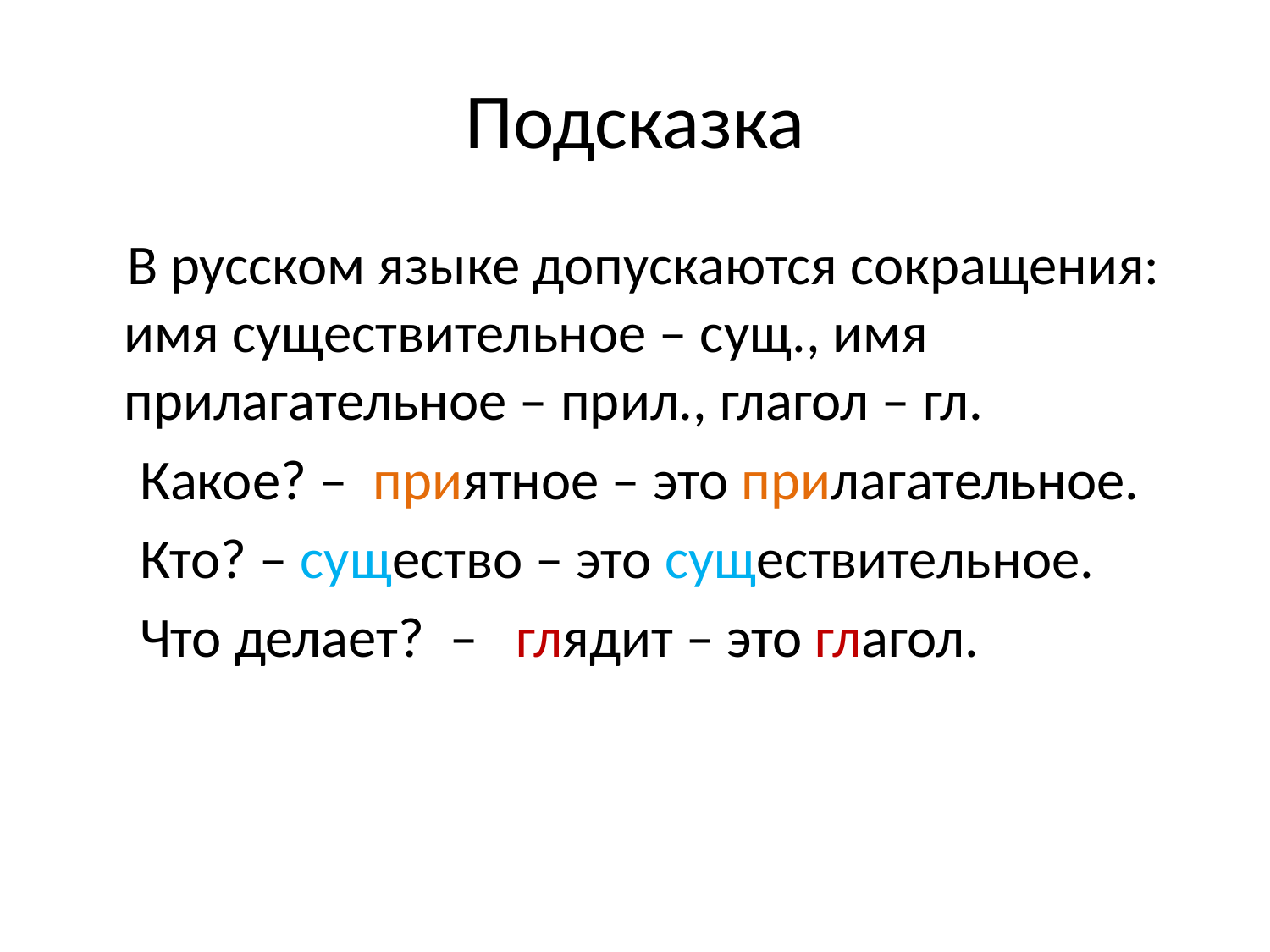

# Подсказка
    В русском языке допускаются сокращения: имя существительное – сущ., имя прилагательное – прил., глагол – гл.
     Какое? –  приятное – это прилагательное.
     Кто? – существо – это существительное.
     Что делает?  –   глядит – это глагол.